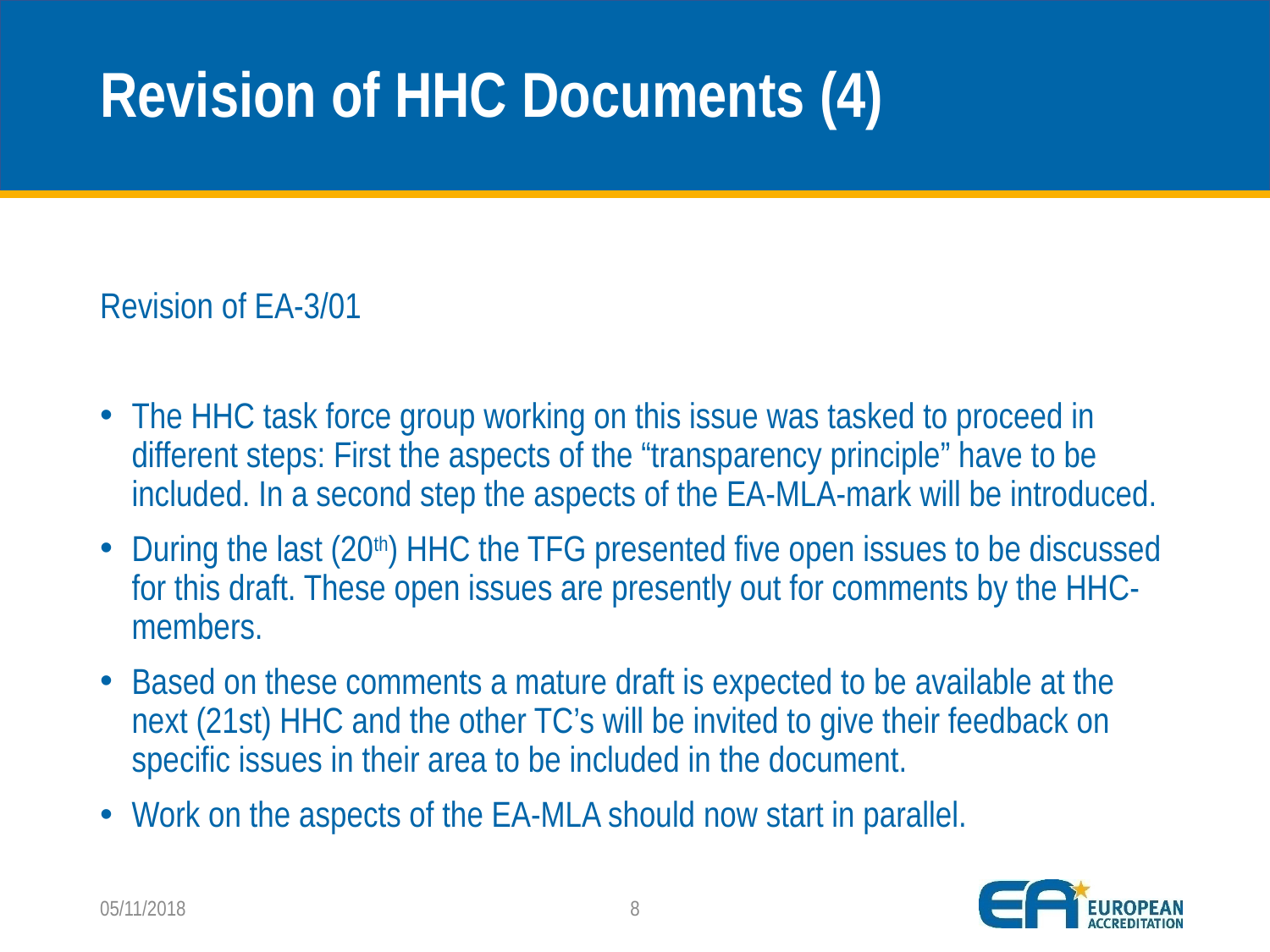

# Revision of HHC Documents (4)

Revision of EA-3/01

The HHC task force group working on this issue was tasked to proceed in different steps: First the aspects of the “transparency principle” have to be included. In a second step the aspects of the EA-MLA-mark will be introduced.
During the last (20th) HHC the TFG presented five open issues to be discussed for this draft. These open issues are presently out for comments by the HHC-members.
Based on these comments a mature draft is expected to be available at the next (21st) HHC and the other TC’s will be invited to give their feedback on specific issues in their area to be included in the document.
Work on the aspects of the EA-MLA should now start in parallel.

05/11/2018
8